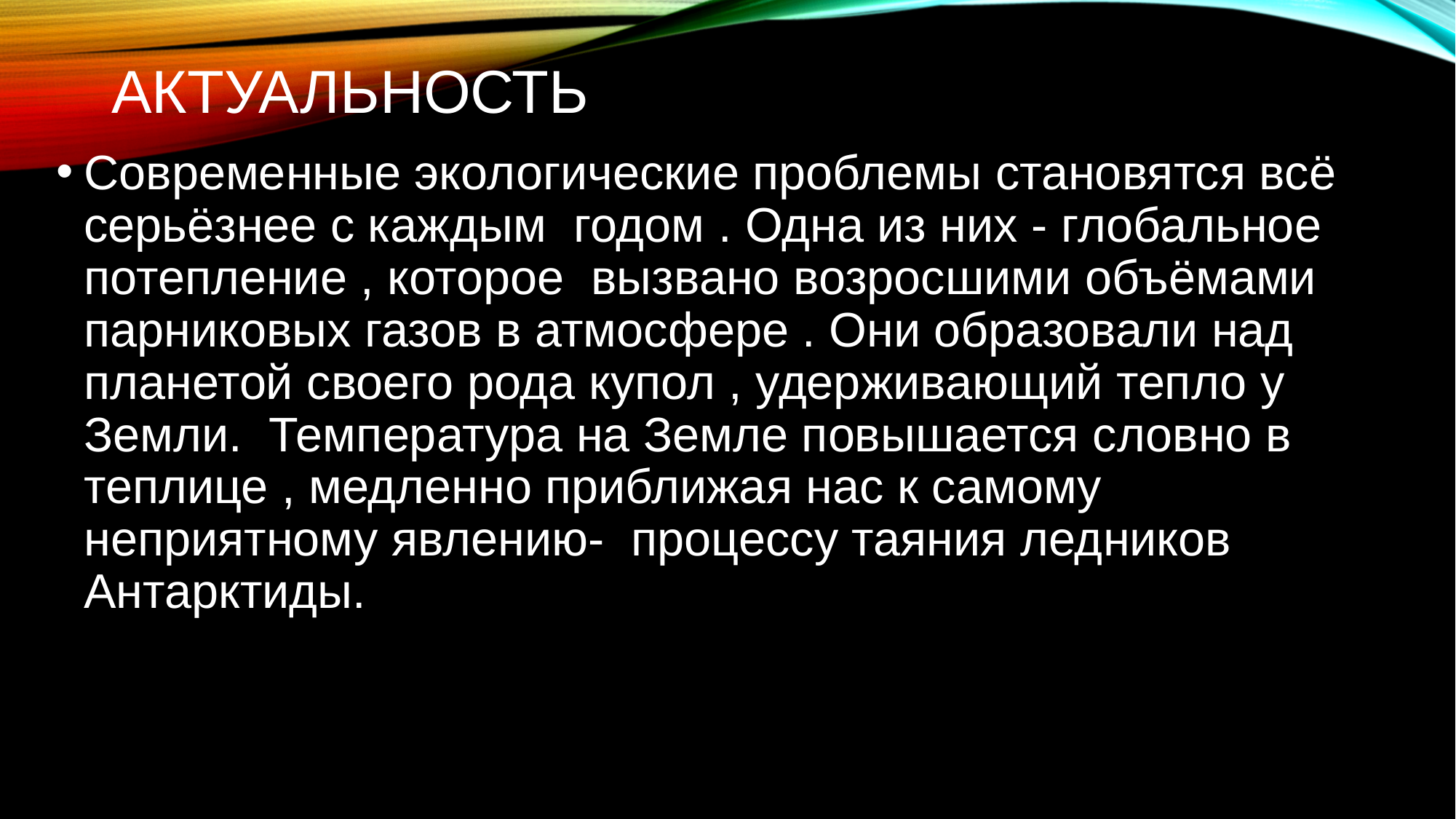

# Актуальность
Современные экологические проблемы становятся всё серьёзнее с каждым  годом . Одна из них - глобальное потепление , которое  вызвано возросшими объёмами парниковых газов в атмосфере . Они образовали над планетой своего рода купол , удерживающий тепло у Земли.  Температура на Земле повышается словно в теплице , медленно приближая нас к самому неприятному явлению-  процессу таяния ледников Антарктиды.